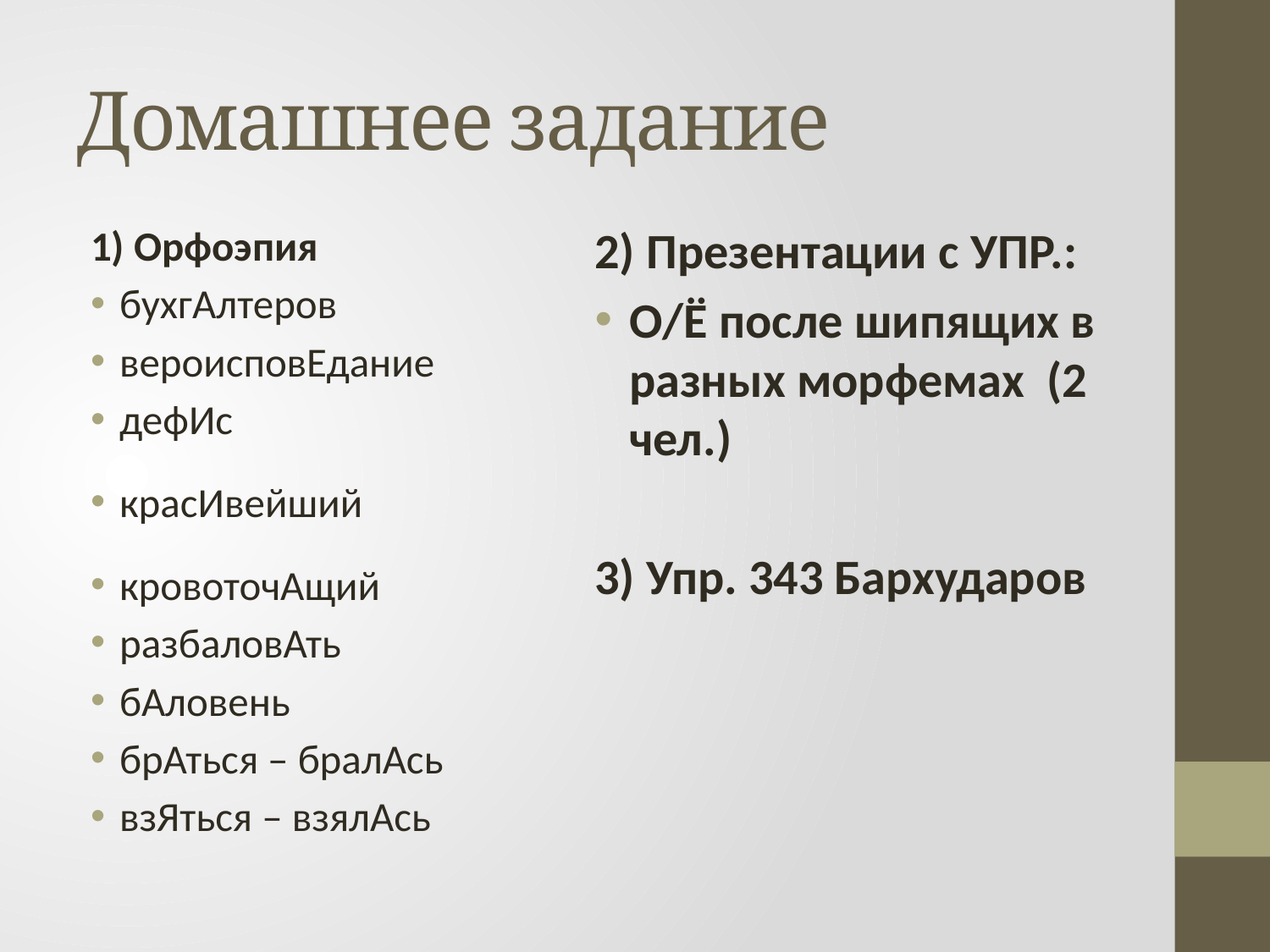

# Домашнее задание
1) Орфоэпия
бухгАлтеров
вероисповЕдание
дефИс
красИвейший
кровоточАщий
разбаловАть
бАловень
брАться – бралАсь
взЯться – взялАсь

2) Презентации с УПР.:
О/Ё после шипящих в разных морфемах  (2 чел.)

3) Упр. 343 Бархударов